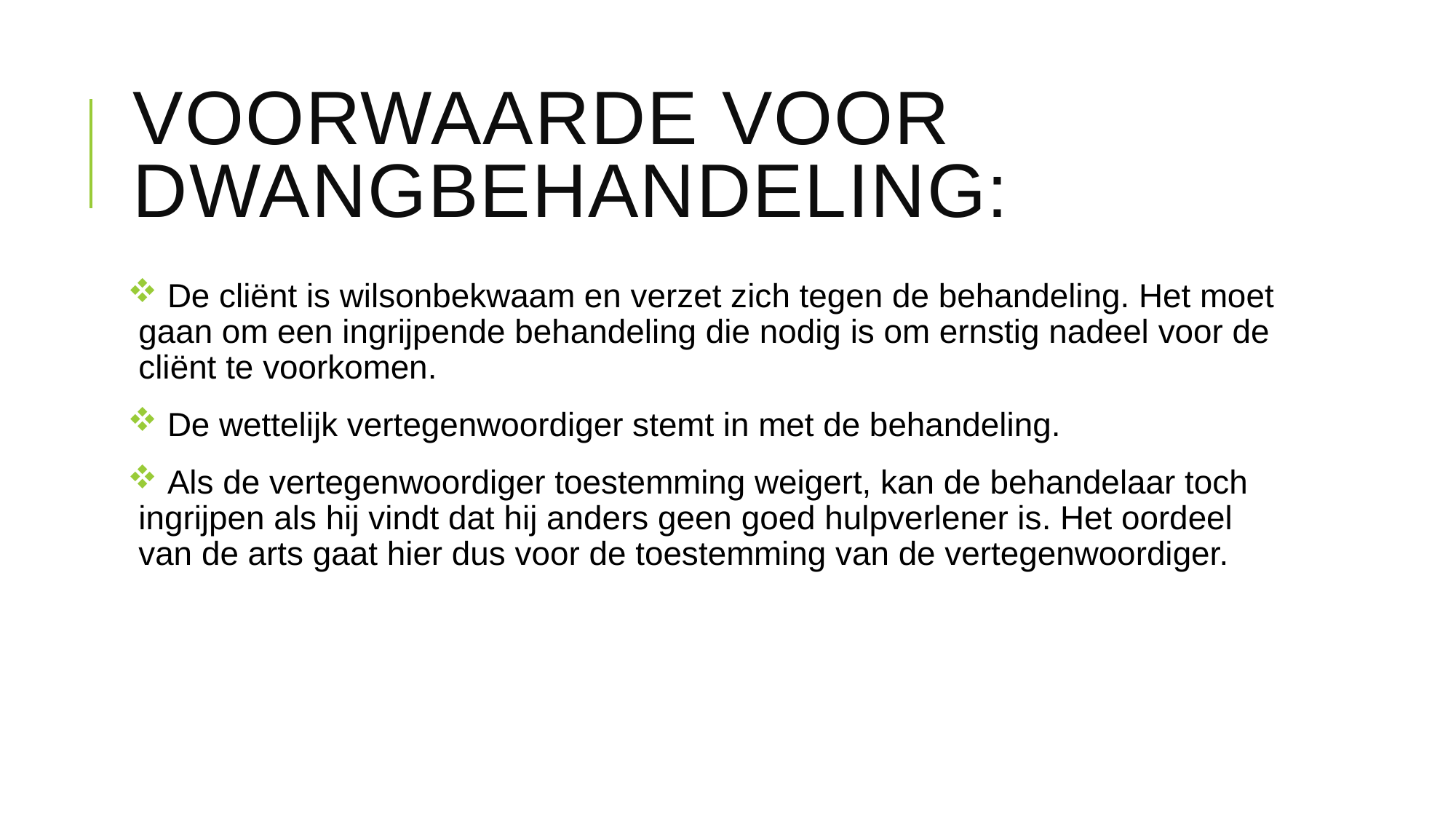

# VOORWAARDE VOOR DWANGBEHANDELING:
 De cliënt is wilsonbekwaam en verzet zich tegen de behandeling. Het moet gaan om een ingrijpende behandeling die nodig is om ernstig nadeel voor de cliënt te voorkomen.
 De wettelijk vertegenwoordiger stemt in met de behandeling.
 Als de vertegenwoordiger toestemming weigert, kan de behandelaar toch ingrijpen als hij vindt dat hij anders geen goed hulpverlener is. Het oordeel van de arts gaat hier dus voor de toestemming van de vertegenwoordiger.